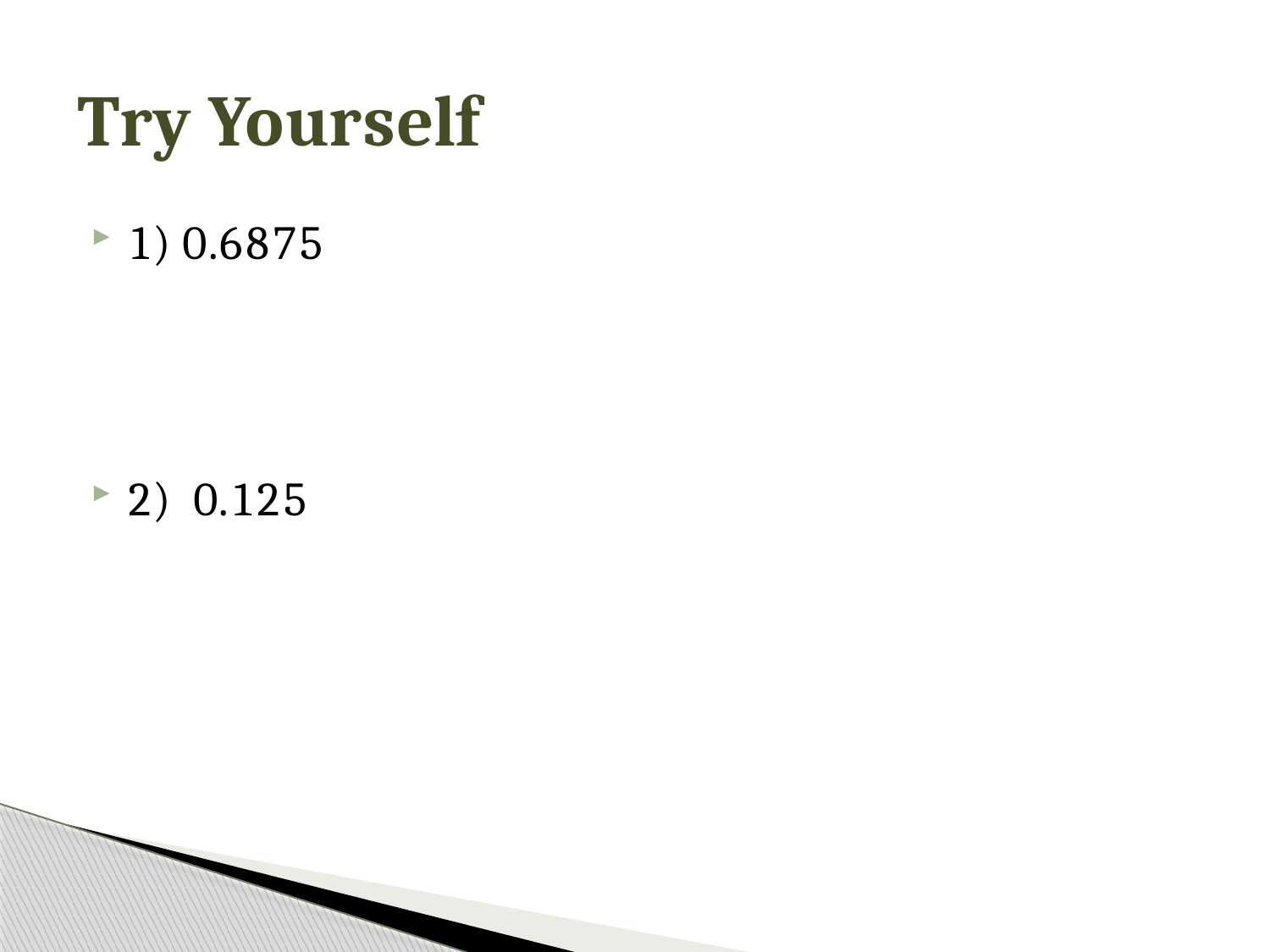

# Try Yourself
1) 0.6875

2)  0.125